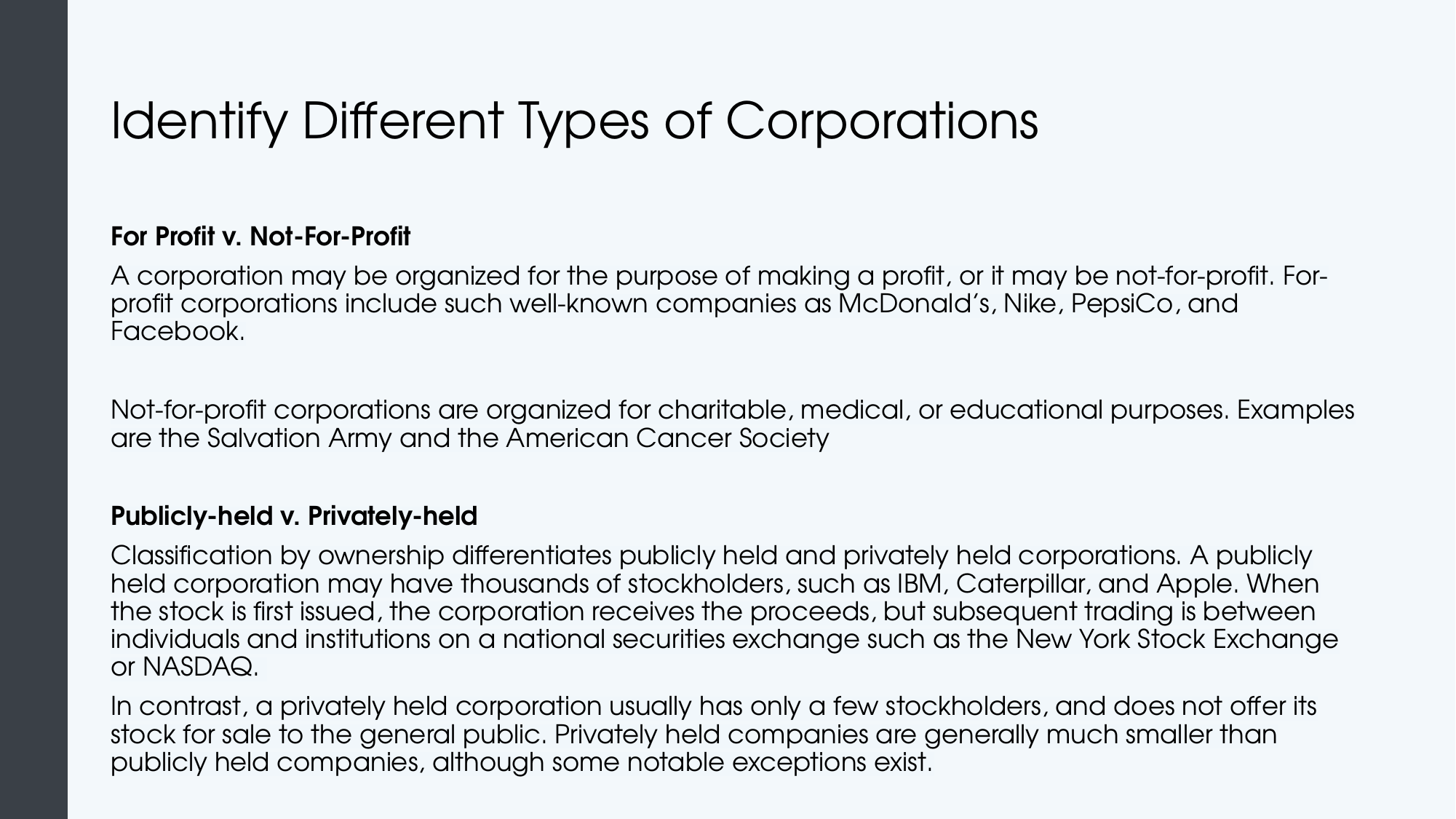

# Identify Different Types of Corporations
For Profit v. Not-For-Profit
A corporation may be organized for the purpose of making a profit, or it may be not-for-profit. For-profit corporations include such well-known companies as McDonald’s, Nike, PepsiCo, and Facebook.

Not-for-profit corporations are organized for charitable, medical, or educational purposes. Examples are the Salvation Army and the American Cancer Society

Publicly-held v. Privately-held
Classification by ownership differentiates publicly held and privately held corporations. A publicly held corporation may have thousands of stockholders, such as IBM, Caterpillar, and Apple. When the stock is first issued, the corporation receives the proceeds, but subsequent trading is between individuals and institutions on a national securities exchange such as the New York Stock Exchange or NASDAQ.
In contrast, a privately held corporation usually has only a few stockholders, and does not offer its stock for sale to the general public. Privately held companies are generally much smaller than publicly held companies, although some notable exceptions exist.